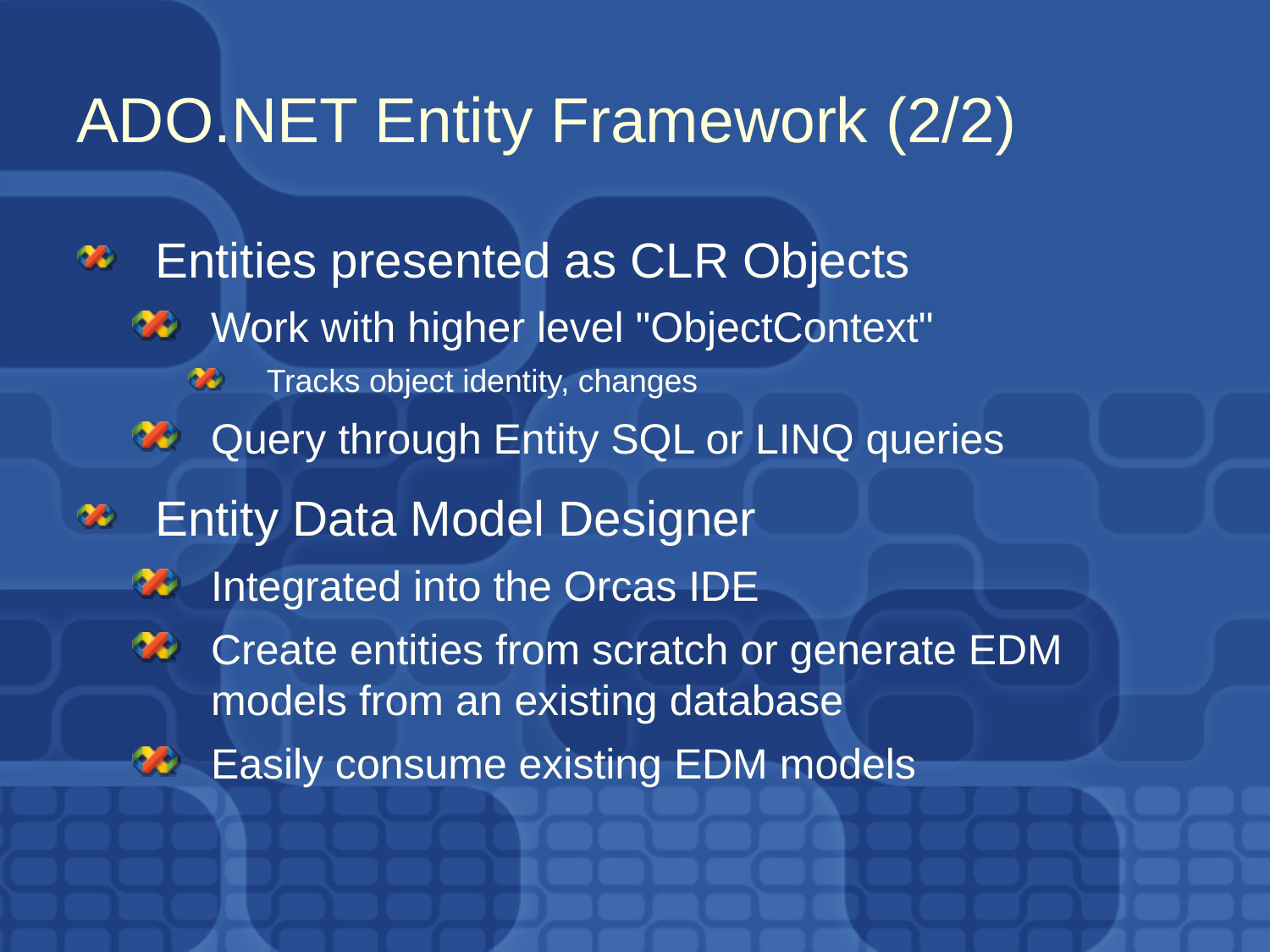

# ADO.NET Entity Framework (2/2)
Entities presented as CLR Objects
Work with higher level "ObjectContext"
Tracks object identity, changes
Query through Entity SQL or LINQ queries
Entity Data Model Designer
Integrated into the Orcas IDE
Create entities from scratch or generate EDM models from an existing database
Easily consume existing EDM models